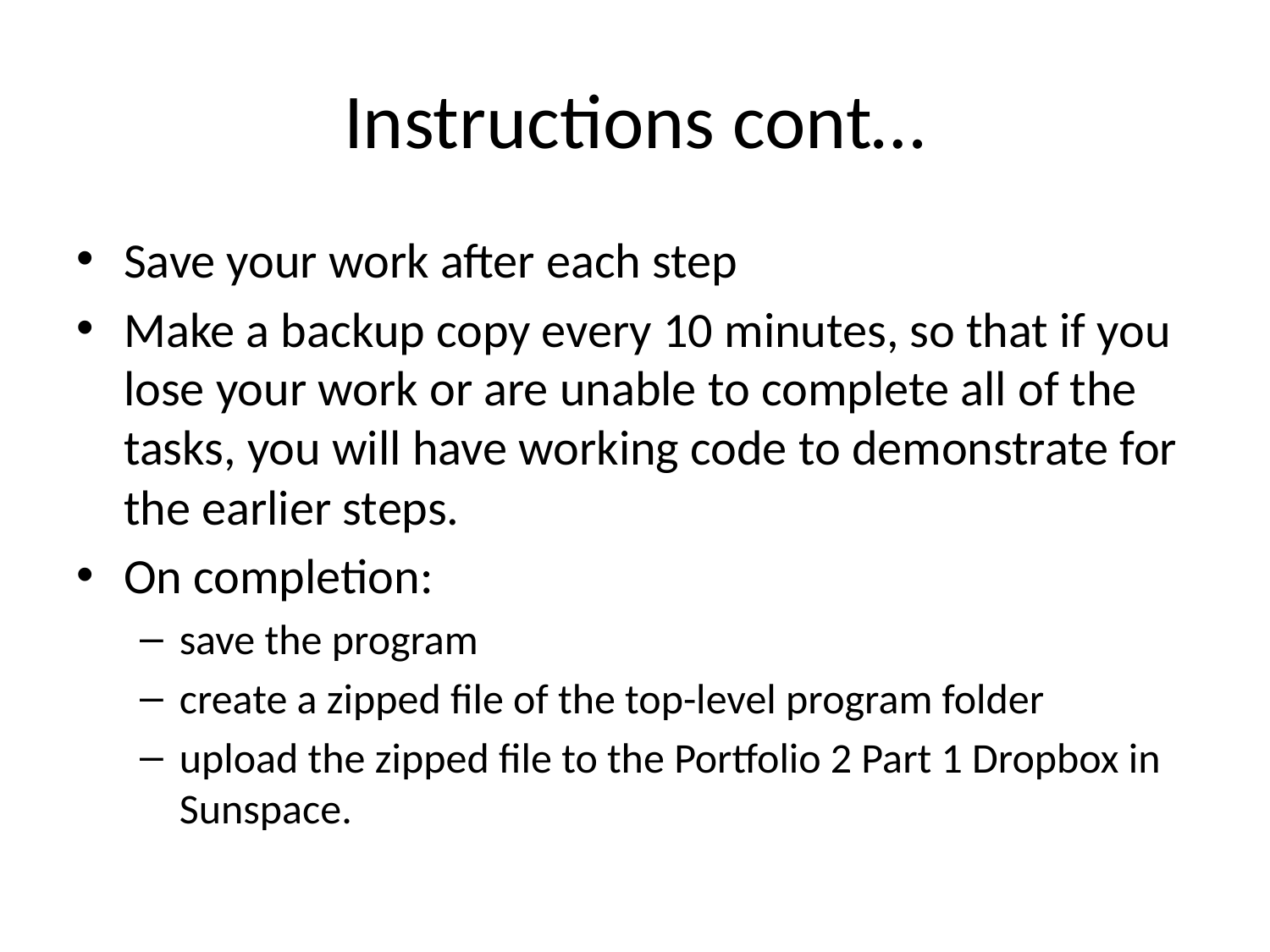

# Instructions cont…
Save your work after each step
Make a backup copy every 10 minutes, so that if you lose your work or are unable to complete all of the tasks, you will have working code to demonstrate for the earlier steps.
On completion:
save the program
create a zipped file of the top-level program folder
upload the zipped file to the Portfolio 2 Part 1 Dropbox in Sunspace.